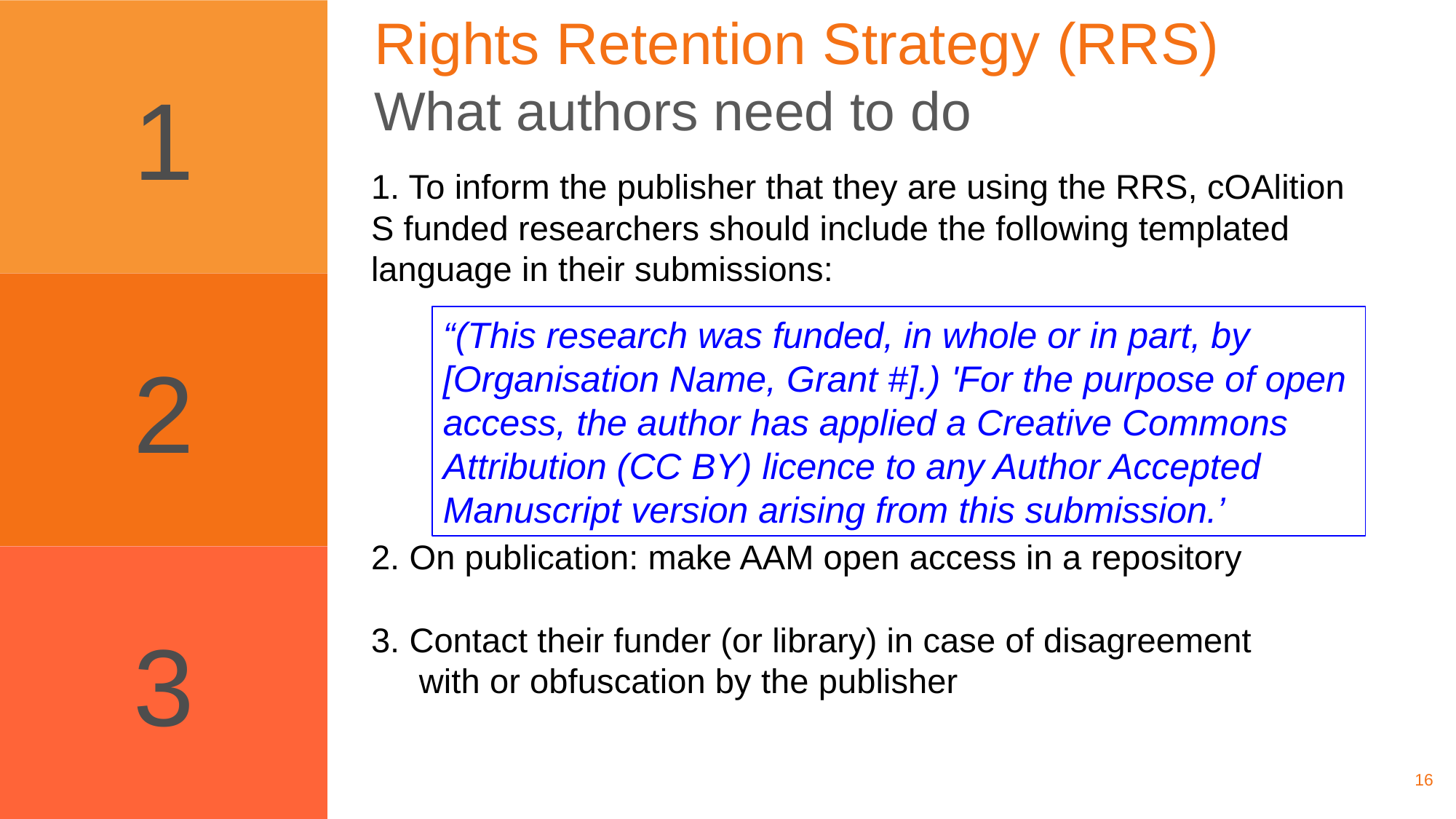

1
Rights Retention Strategy (RRS)
What authors need to do
1. To inform the publisher that they are using the RRS, cOAlition S funded researchers should include the following templated language in their submissions:

2. On publication: make AAM open access in a repository
3. Contact their funder (or library) in case of disagreement
     with or obfuscation by the publisher

2
“(This research was funded, in whole or in part, by [Organisation Name, Grant #].) 'For the purpose of open access, the author has applied a Creative Commons Attribution (CC BY) licence to any Author Accepted Manuscript version arising from this submission.’
3

16
16